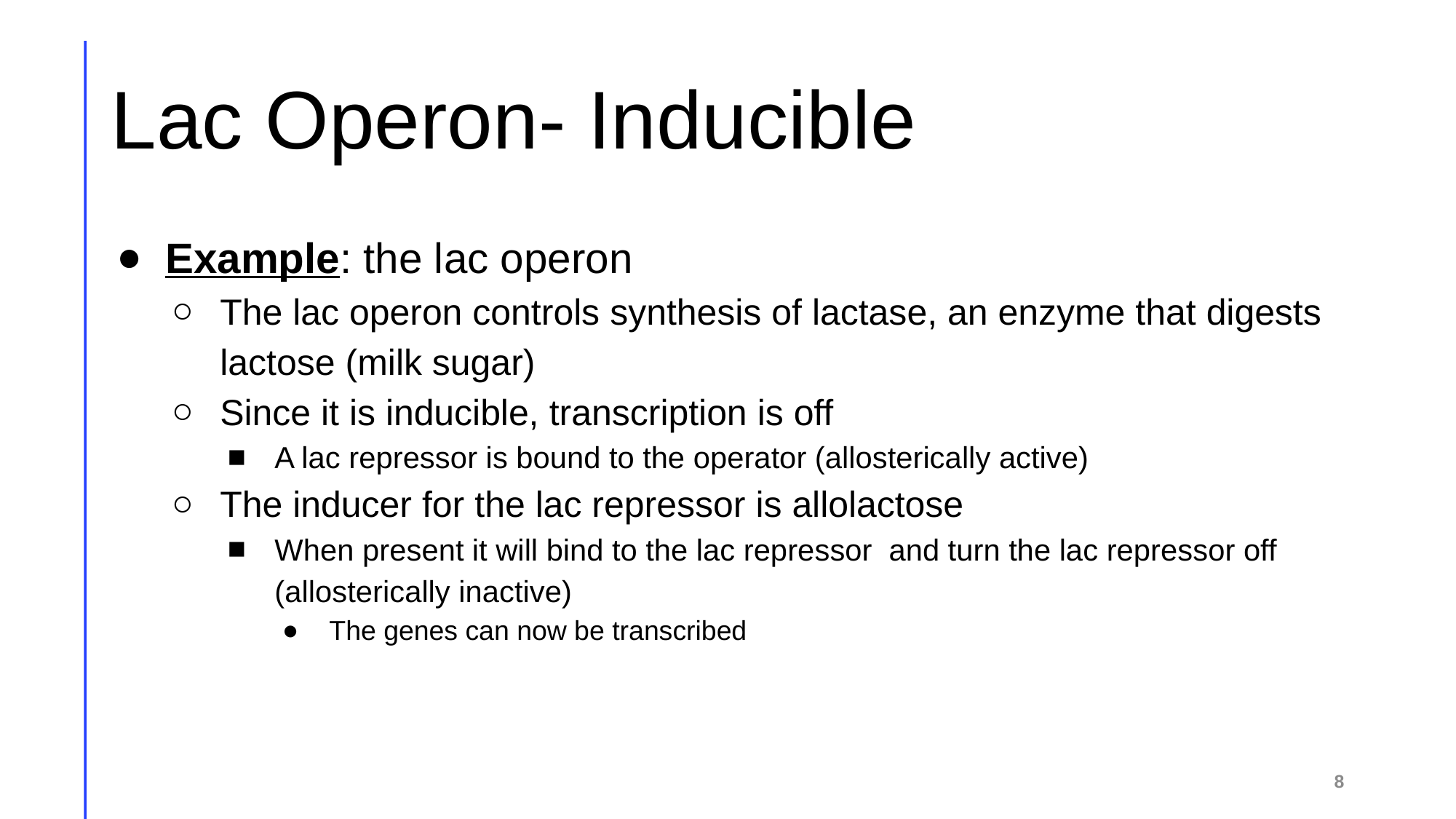

# Lac Operon- Inducible
Example: the lac operon
The lac operon controls synthesis of lactase, an enzyme that digests lactose (milk sugar)
Since it is inducible, transcription is off
A lac repressor is bound to the operator (allosterically active)
The inducer for the lac repressor is allolactose
When present it will bind to the lac repressor  and turn the lac repressor off (allosterically inactive)
The genes can now be transcribed

8